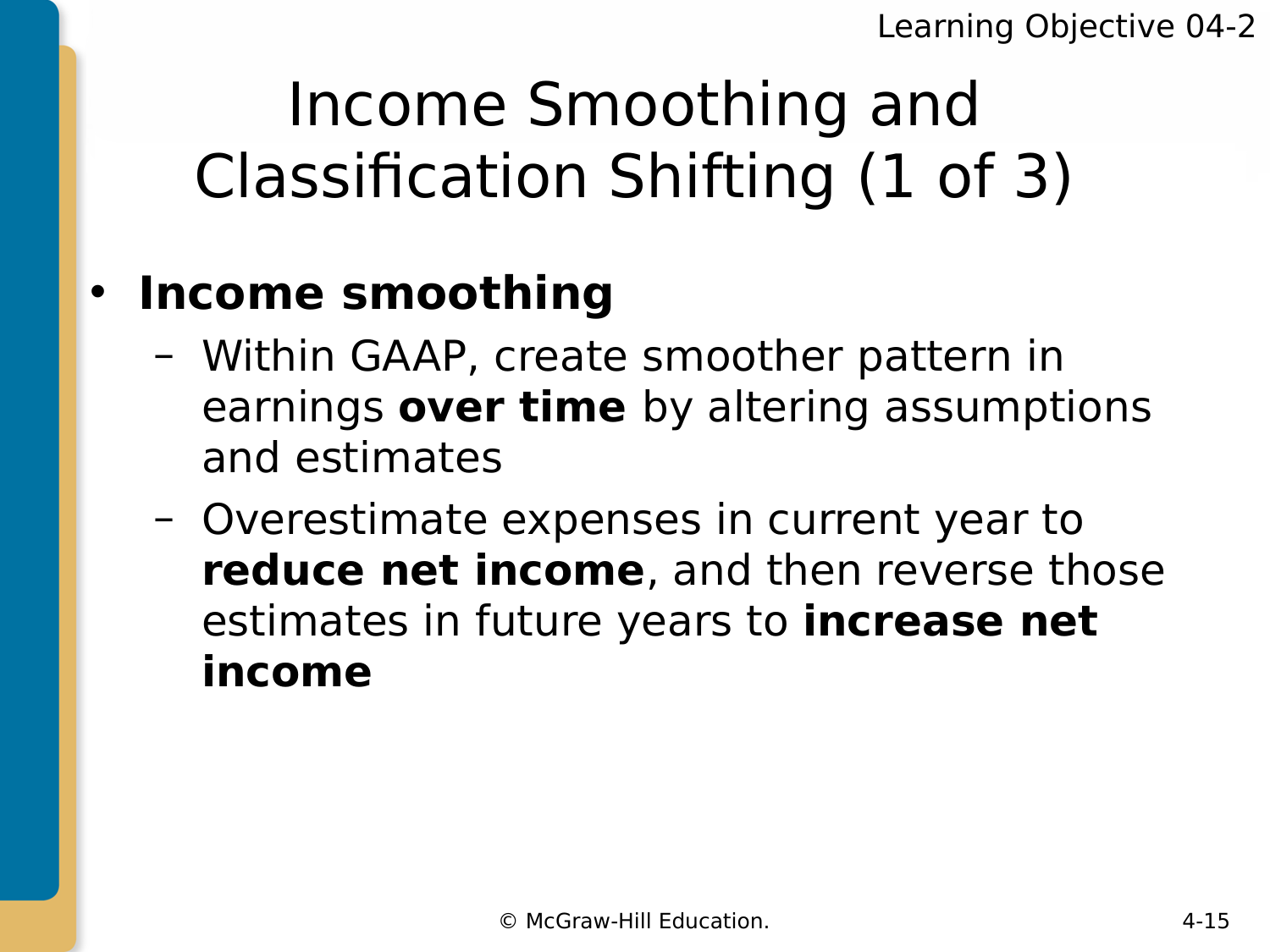

Learning Objective 04-2
# Income Smoothing and Classification Shifting (1 of 3)
Income smoothing
Within GAAP, create smoother pattern in earnings over time by altering assumptions and estimates
Overestimate expenses in current year to reduce net income, and then reverse those estimates in future years to increase net income